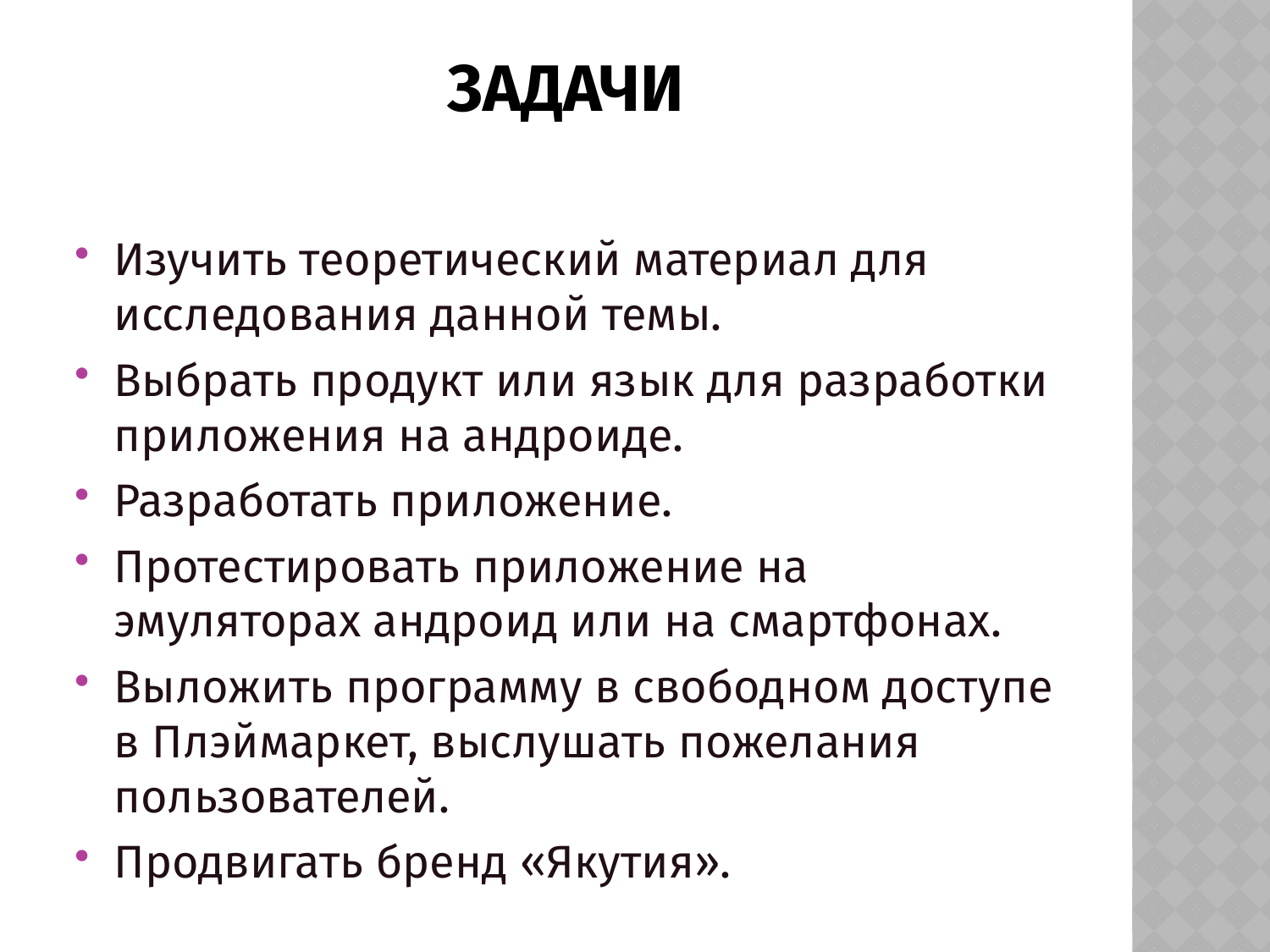

# Задачи
Изучить теоретический материал для исследования данной темы.
Выбрать продукт или язык для разработки приложения на андроиде.
Разработать приложение.
Протестировать приложение на эмуляторах андроид или на смартфонах.
Выложить программу в свободном доступе в Плэймаркет, выслушать пожелания пользователей.
Продвигать бренд «Якутия».